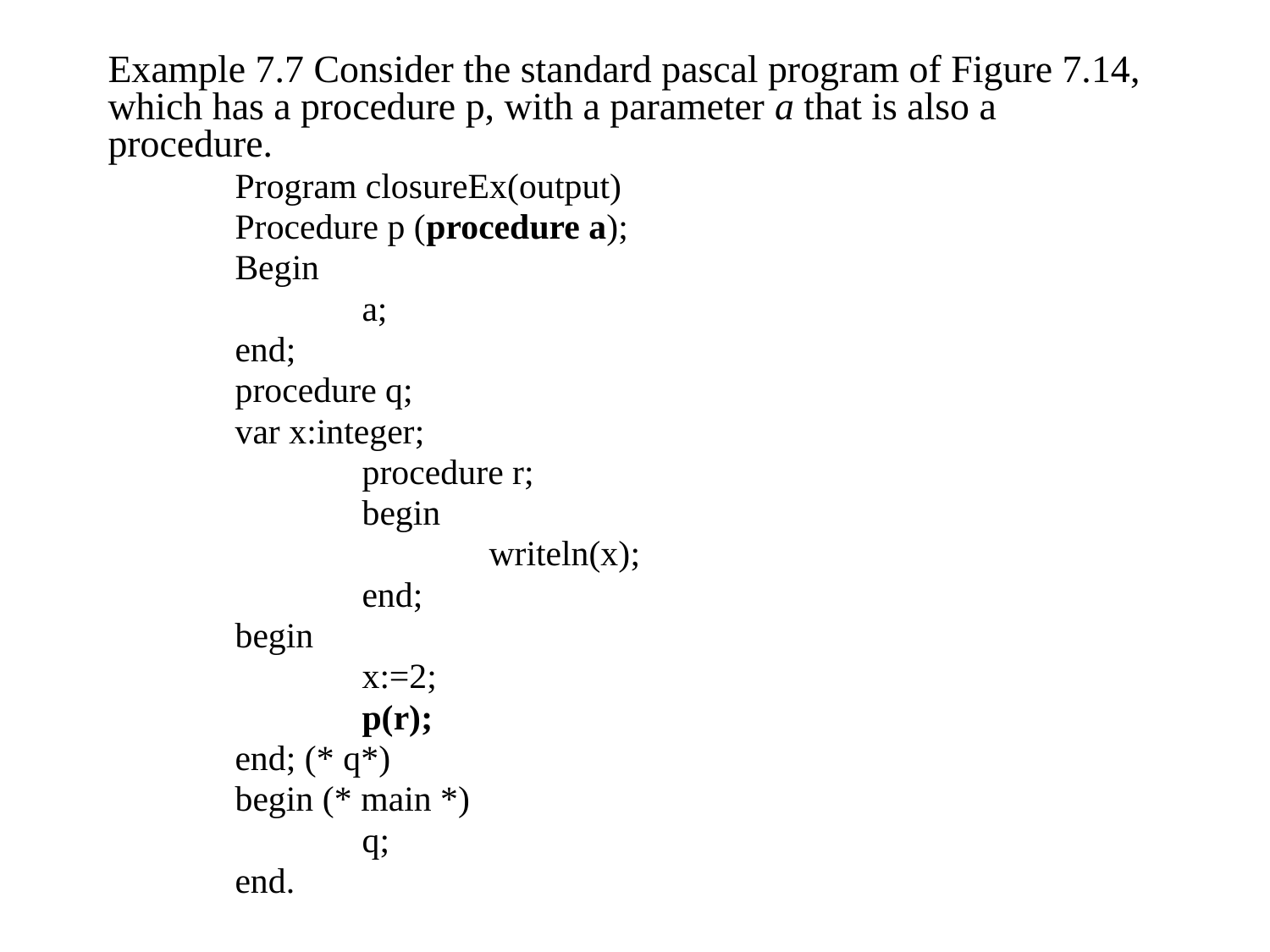

Example 7.7 Consider the standard pascal program of Figure 7.14, which has a procedure p, with a parameter a that is also a procedure.
	Program closureEx(output)
	Procedure p (procedure a);
	Begin
		a;
	end;
	procedure q;
	var x:integer;
		procedure r;
		begin
			writeln(x);
		end;
	begin
		x:=2;
		p(r);
	end; (* q*)
	begin (* main *)
		q;
	end.